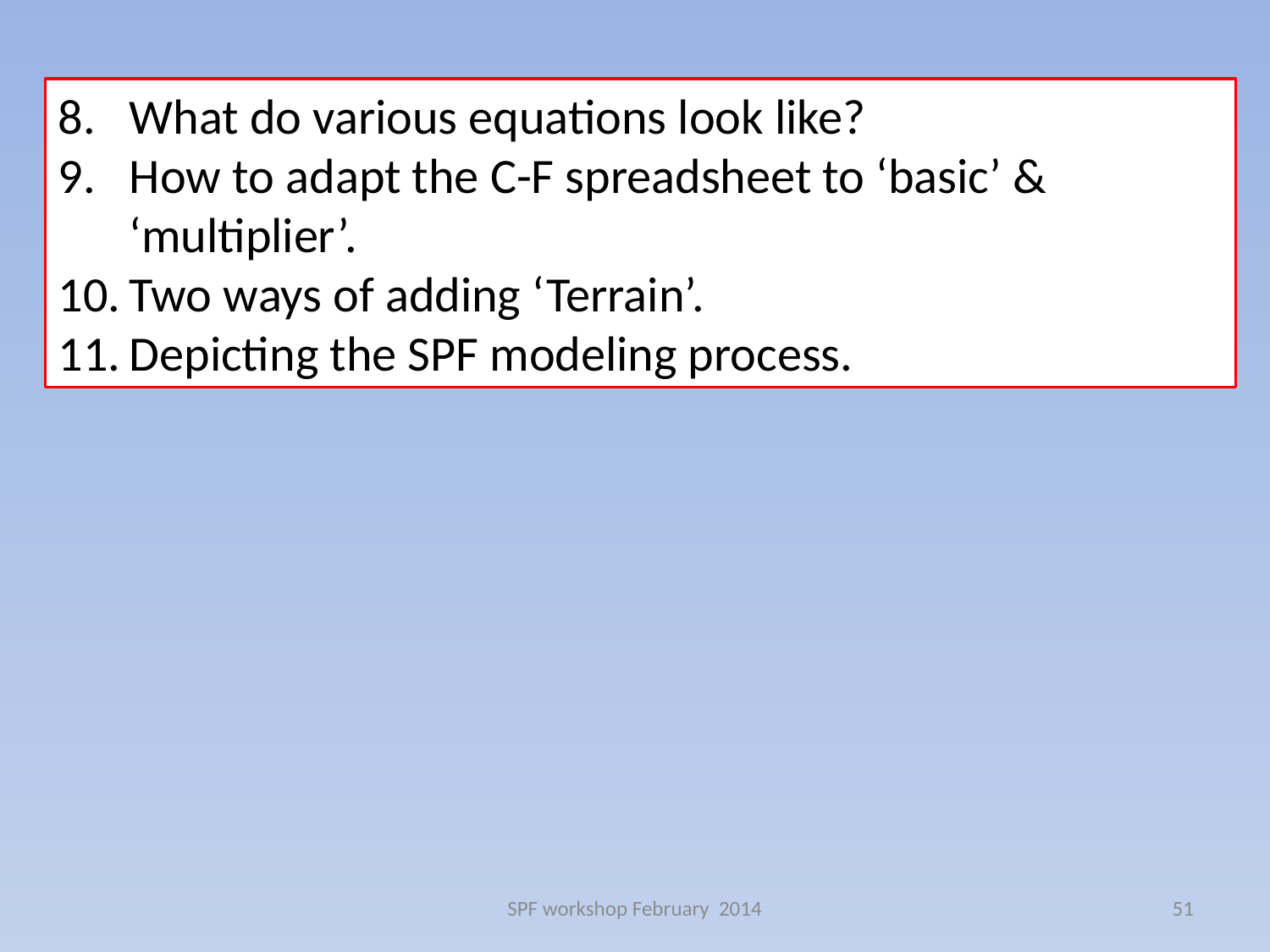

What do various equations look like?
How to adapt the C-F spreadsheet to ‘basic’ & ‘multiplier’.
Two ways of adding ‘Terrain’.
Depicting the SPF modeling process.
SPF workshop February  2014
51